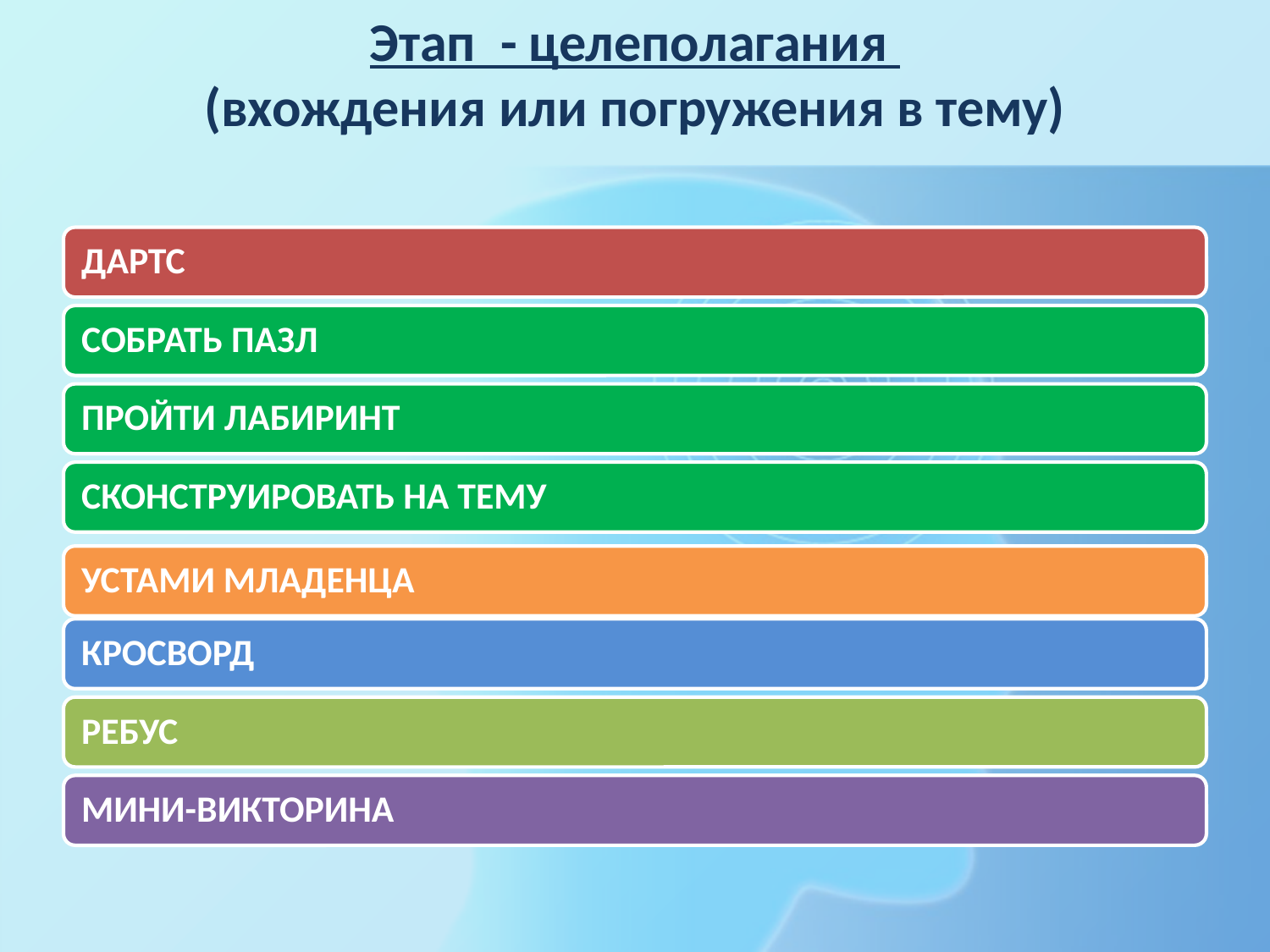

# Этап  - целеполагания (вхождения или погружения в тему)
ДАРТС
СОБРАТЬ ПАЗЛ
ПРОЙТИ ЛАБИРИНТ
СКОНСТРУИРОВАТЬ НА ТЕМУ
УСТАМИ МЛАДЕНЦА
КРОСВОРД
РЕБУС
МИНИ-ВИКТОРИНА